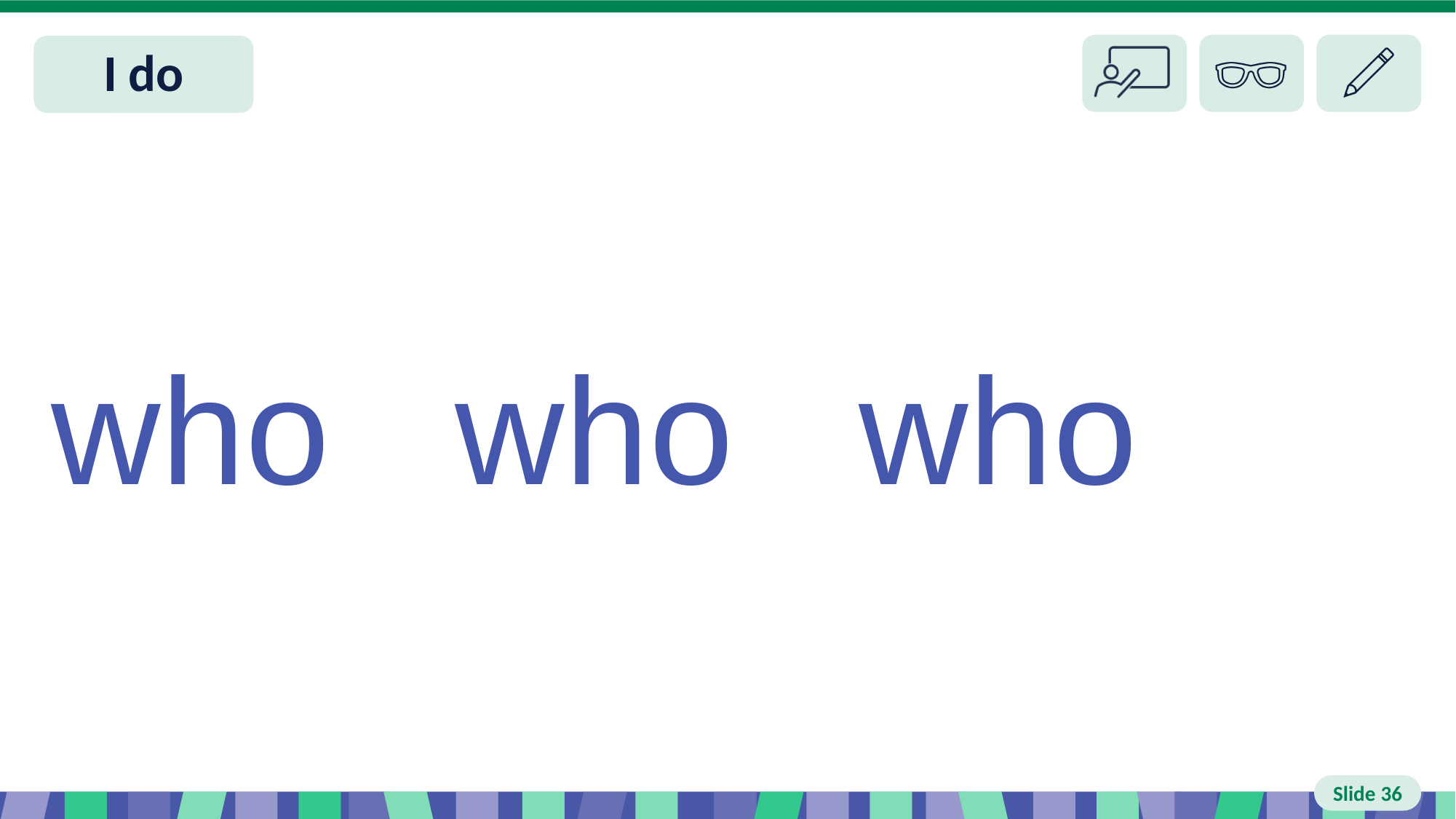

# Slide 36 I do
who   who   who